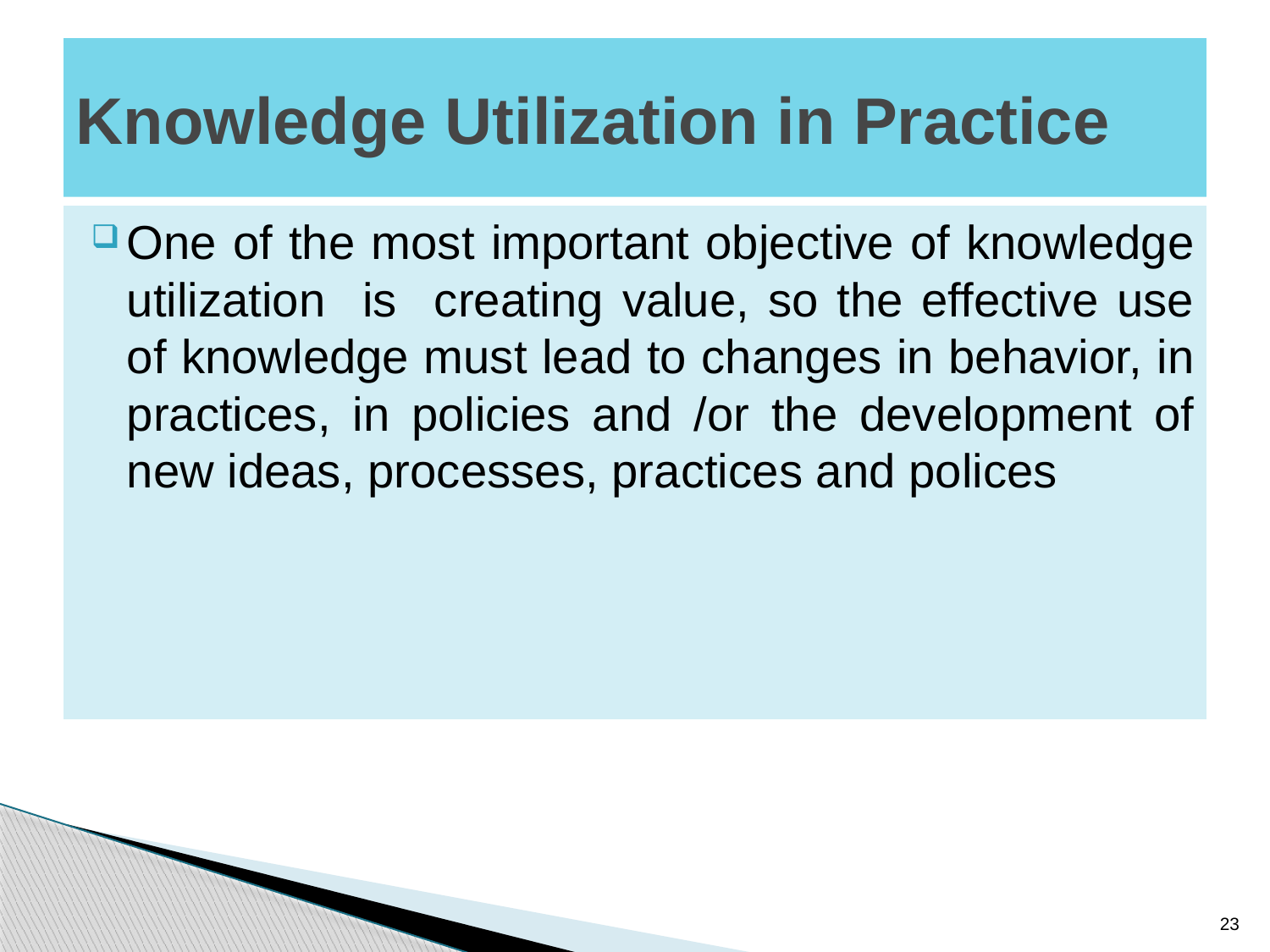

# Knowledge Utilization in Practice
One of the most important objective of knowledge utilization  is  creating value, so the effective use of knowledge must lead to changes in behavior, in practices, in policies and /or the development of new ideas, processes, practices and polices
23